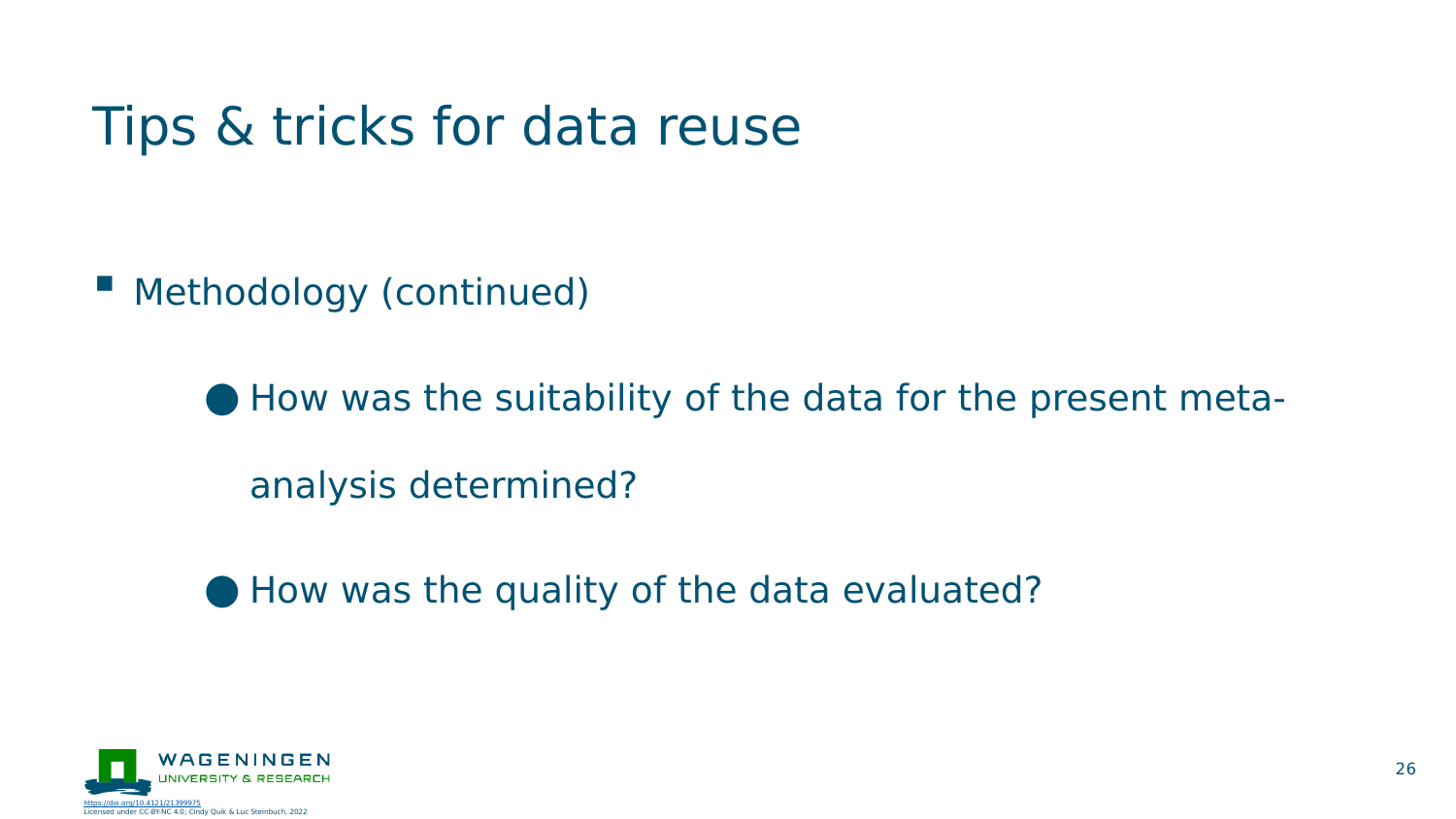

# Tips & tricks for data reuse
Methodology (continued)
How was the suitability of the data for the present meta-analysis determined?
How was the quality of the data evaluated?
26